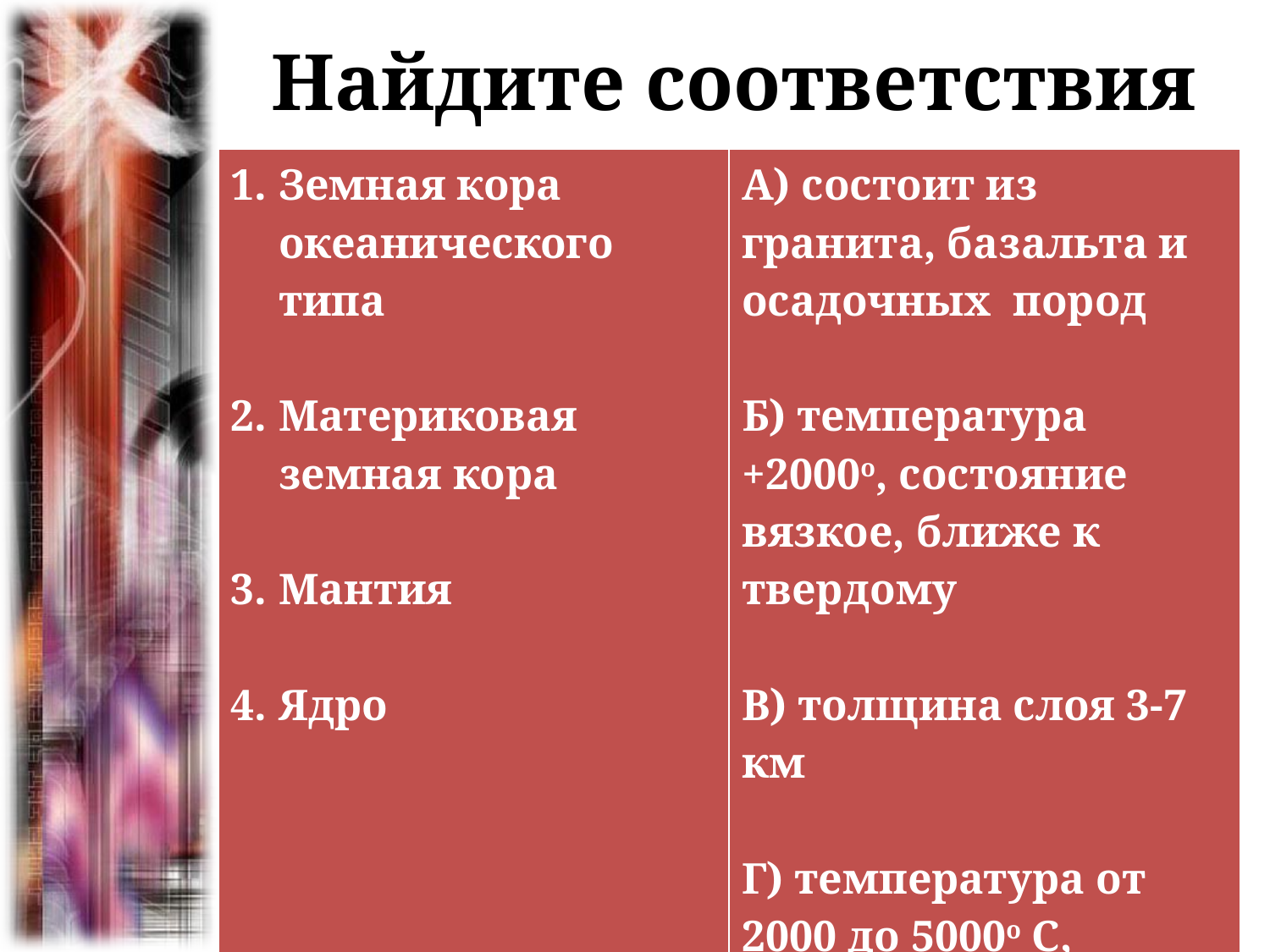

# Найдите соответствия
| Земная кора океанического типа Материковая земная кора Мантия Ядро | А) состоит из гранита, базальта и осадочных пород Б) температура +2000о, состояние вязкое, ближе к твердому В) толщина слоя 3-7 км Г) температура от 2000 до 5000о С, твердое, состоит из двух слоев |
| --- | --- |